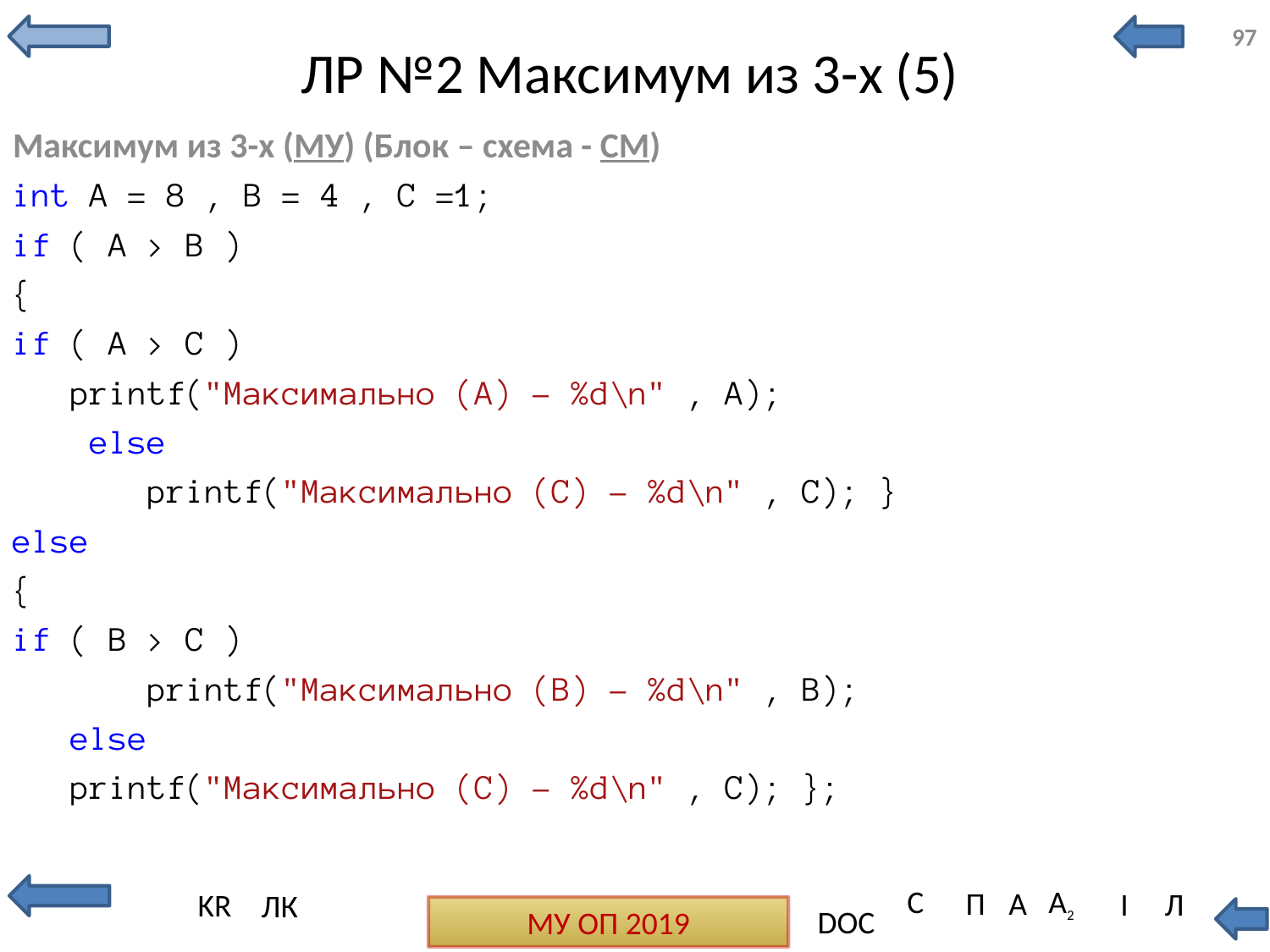

97
# ЛР №2 Максимум из 3-х (5)
Максимум из 3-х (МУ) (Блок – схема - СМ)
int A = 8 , B = 4 , C =1;
if ( A > B )
{
if ( A > C )
   printf("Максимально (A) - %d\n" , A);
    else
       printf("Максимально (C) - %d\n" , C); }
else
{
if ( B > C )
       printf("Максимально (B) - %d\n" , B);
   else
   printf("Максимально (C) - %d\n" , C); };